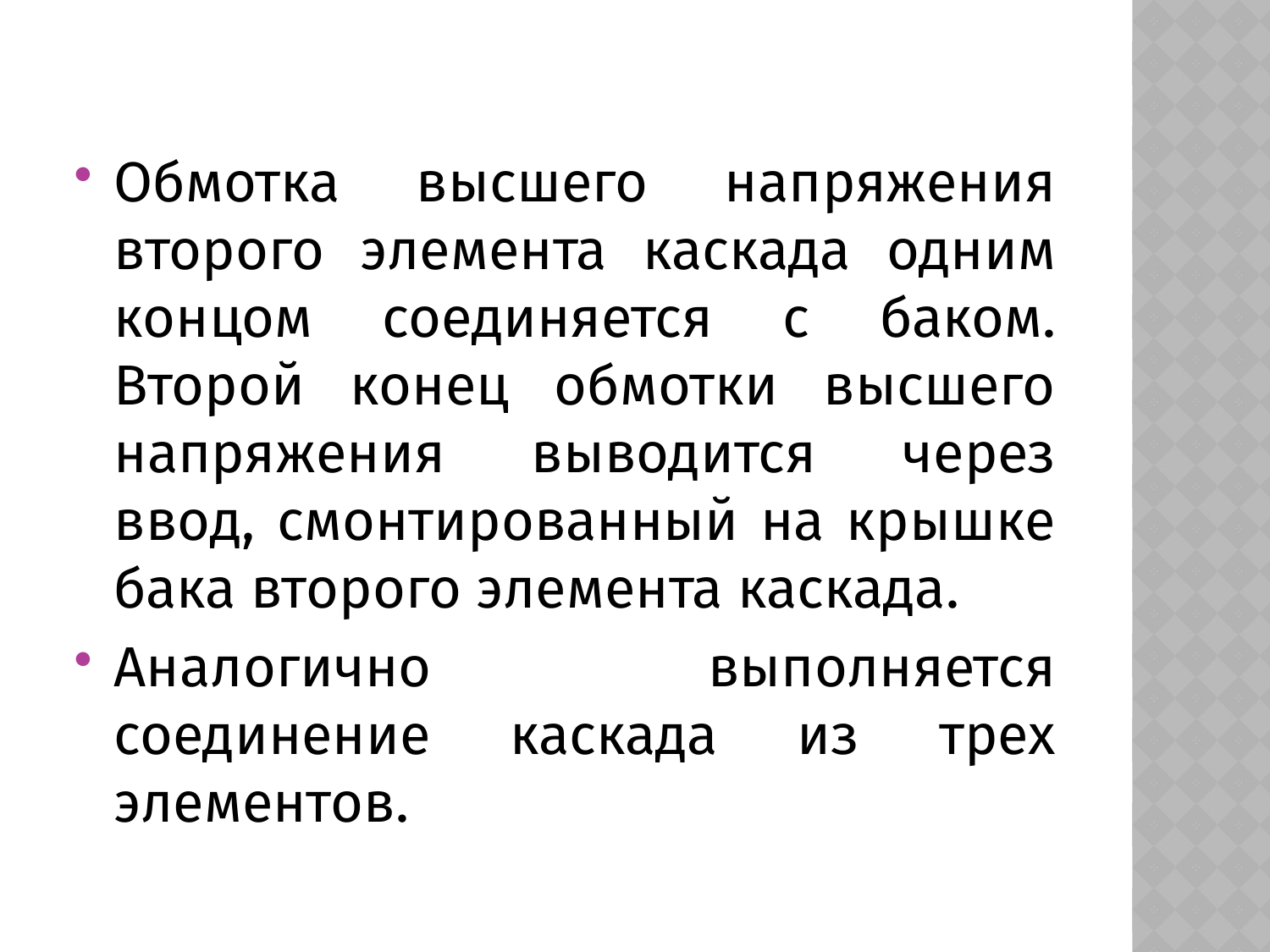

#
Обмотка высшего напряжения второго элемента каскада одним концом соединяется с баком. Второй конец обмотки высшего напряжения выводится через ввод, смонтированный на крышке бака второго элемента каскада.
Аналогично выполняется соединение каскада из трех элементов.